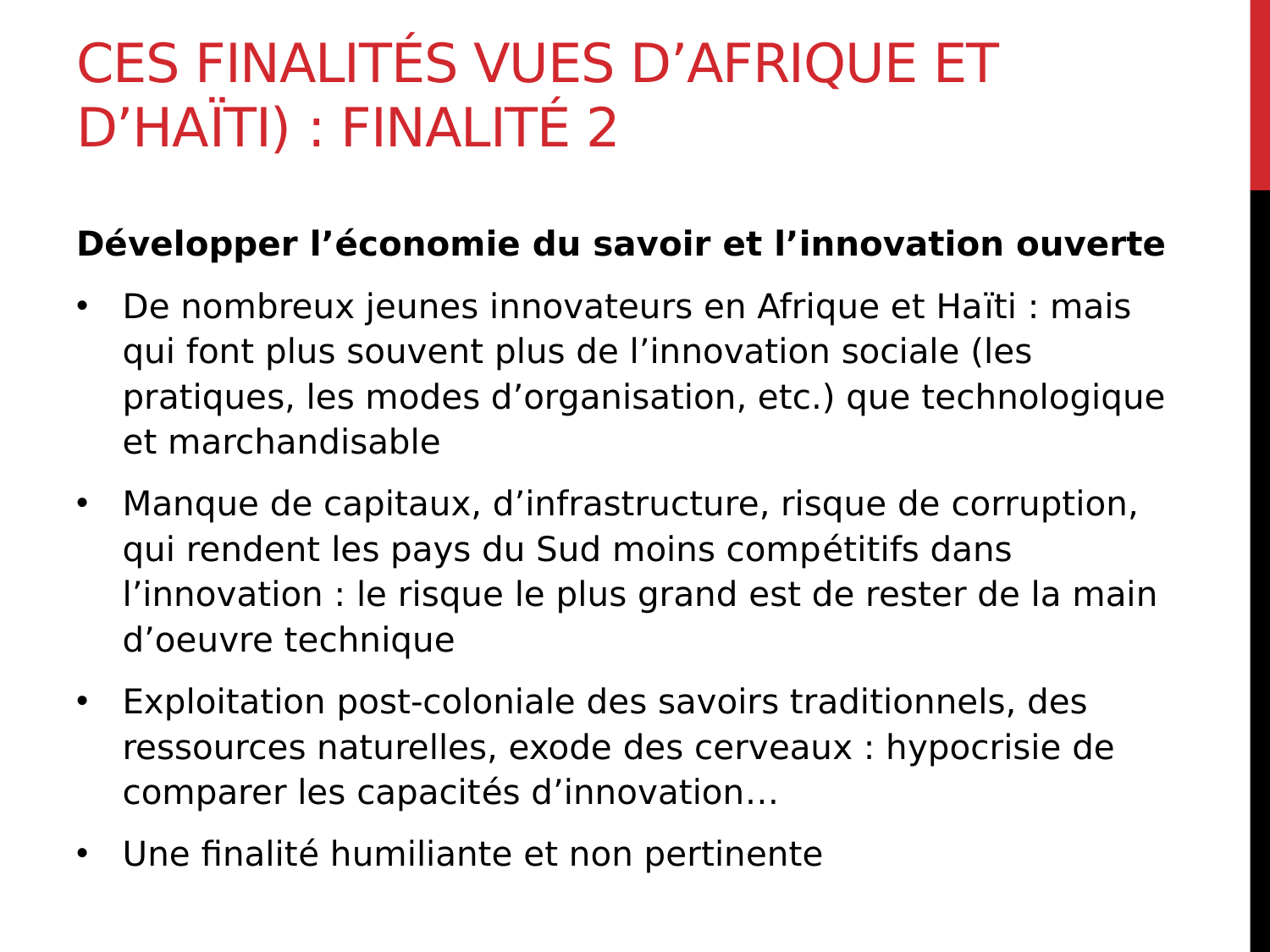

# Ces finalités vues d’Afrique et d’Haïti) : Finalité 2
Développer l’économie du savoir et l’innovation ouverte
De nombreux jeunes innovateurs en Afrique et Haïti : mais qui font plus souvent plus de l’innovation sociale (les pratiques, les modes d’organisation, etc.) que technologique et marchandisable
Manque de capitaux, d’infrastructure, risque de corruption, qui rendent les pays du Sud moins compétitifs dans l’innovation : le risque le plus grand est de rester de la main d’oeuvre technique
Exploitation post-coloniale des savoirs traditionnels, des ressources naturelles, exode des cerveaux : hypocrisie de comparer les capacités d’innovation…
Une finalité humiliante et non pertinente